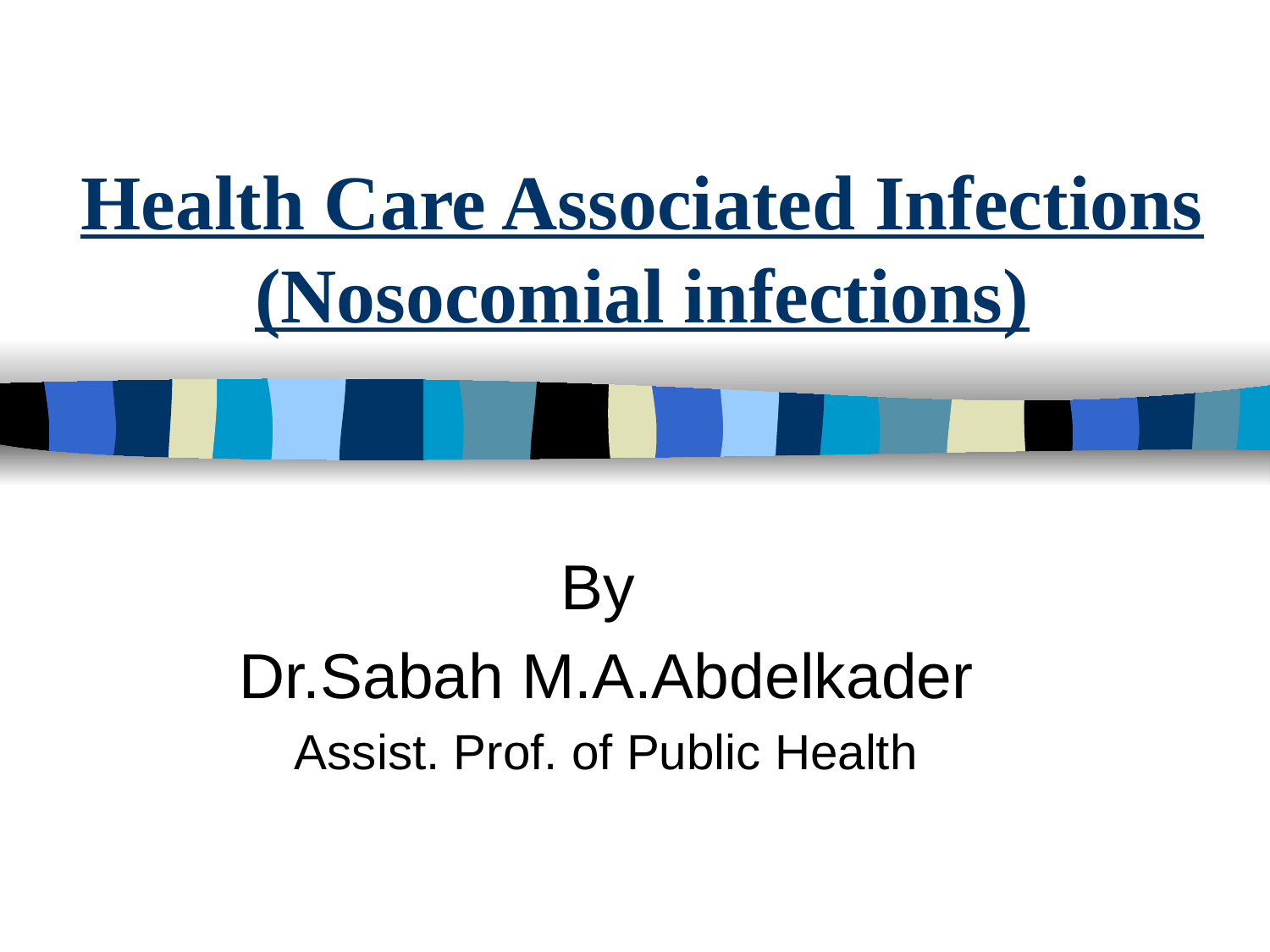

# Health Care Associated Infections (Nosocomial infections)
By
Dr.Sabah M.A.Abdelkader
Assist. Prof. of Public Health